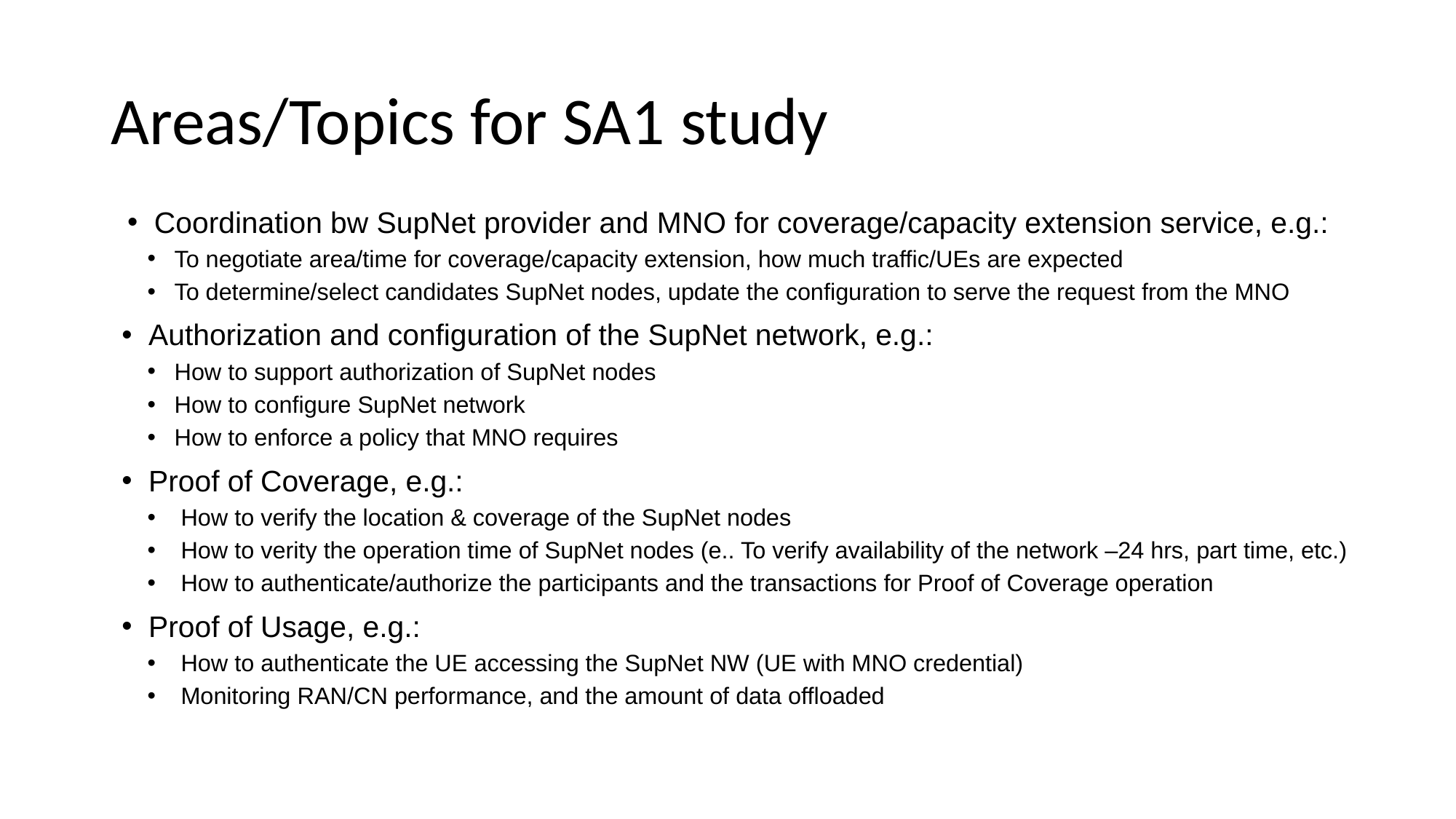

# Areas/Topics for SA1 study
Coordination bw SupNet provider and MNO for coverage/capacity extension service, e.g.:
To negotiate area/time for coverage/capacity extension, how much traffic/UEs are expected
To determine/select candidates SupNet nodes, update the configuration to serve the request from the MNO
Authorization and configuration of the SupNet network, e.g.:
How to support authorization of SupNet nodes
How to configure SupNet network
How to enforce a policy that MNO requires
Proof of Coverage, e.g.:
How to verify the location & coverage of the SupNet nodes
How to verity the operation time of SupNet nodes (e.. To verify availability of the network –24 hrs, part time, etc.)
How to authenticate/authorize the participants and the transactions for Proof of Coverage operation
Proof of Usage, e.g.:
How to authenticate the UE accessing the SupNet NW (UE with MNO credential)
Monitoring RAN/CN performance, and the amount of data offloaded